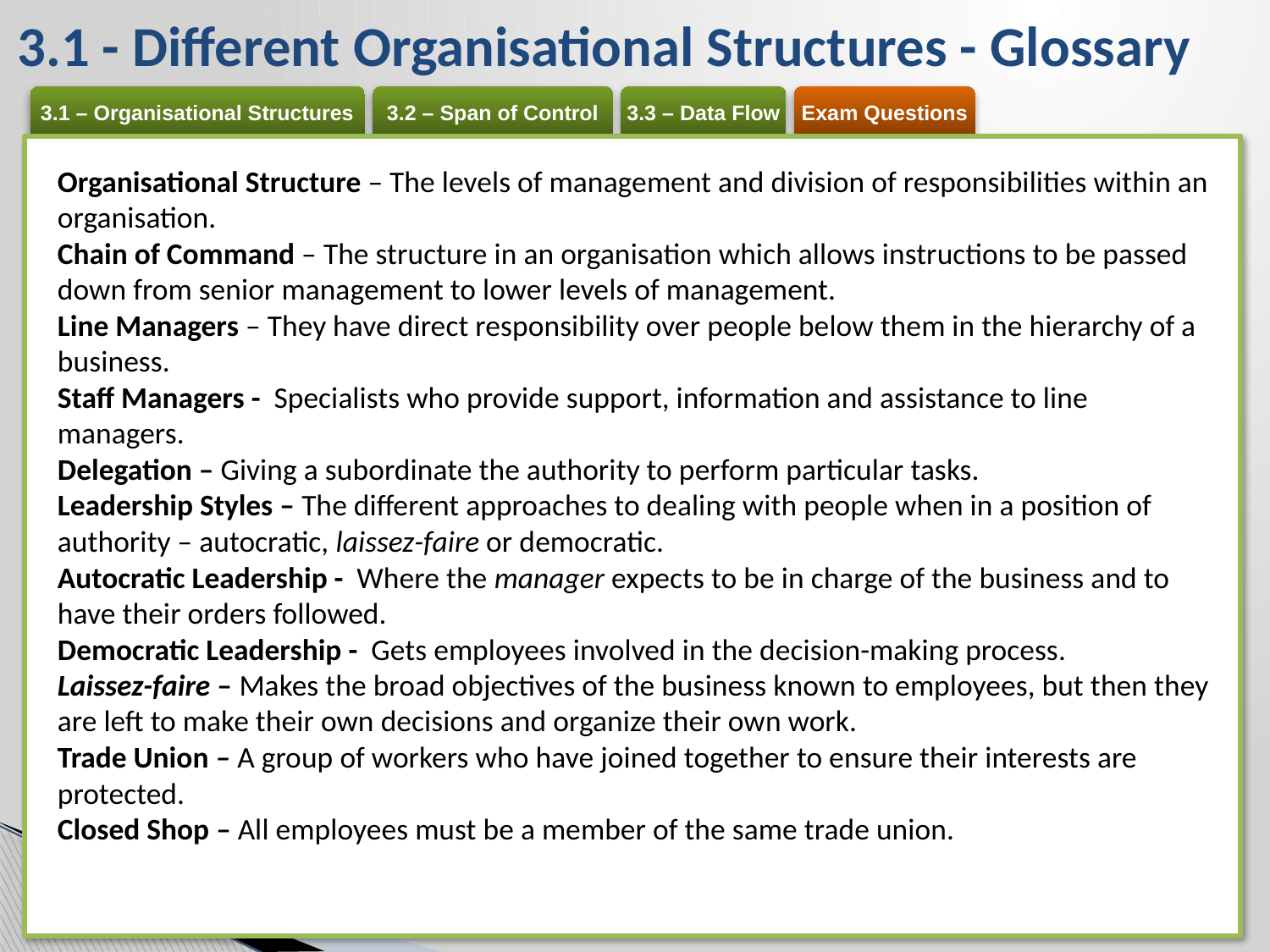

3.1 - Different Organisational Structures - Glossary
Organisational Structure – The levels of management and division of responsibilities within an organisation.
Chain of Command – The structure in an organisation which allows instructions to be passed down from senior management to lower levels of management.
Line Managers – They have direct responsibility over people below them in the hierarchy of a business.
Staff Managers -  Specialists who provide support, information and assistance to line managers.
Delegation – Giving a subordinate the authority to perform particular tasks.
Leadership Styles – The different approaches to dealing with people when in a position of authority – autocratic, laissez-faire or democratic.
Autocratic Leadership -  Where the manager expects to be in charge of the business and to have their orders followed.
Democratic Leadership -  Gets employees involved in the decision-making process.
Laissez-faire – Makes the broad objectives of the business known to employees, but then they are left to make their own decisions and organize their own work.
Trade Union – A group of workers who have joined together to ensure their interests are protected.
Closed Shop – All employees must be a member of the same trade union.